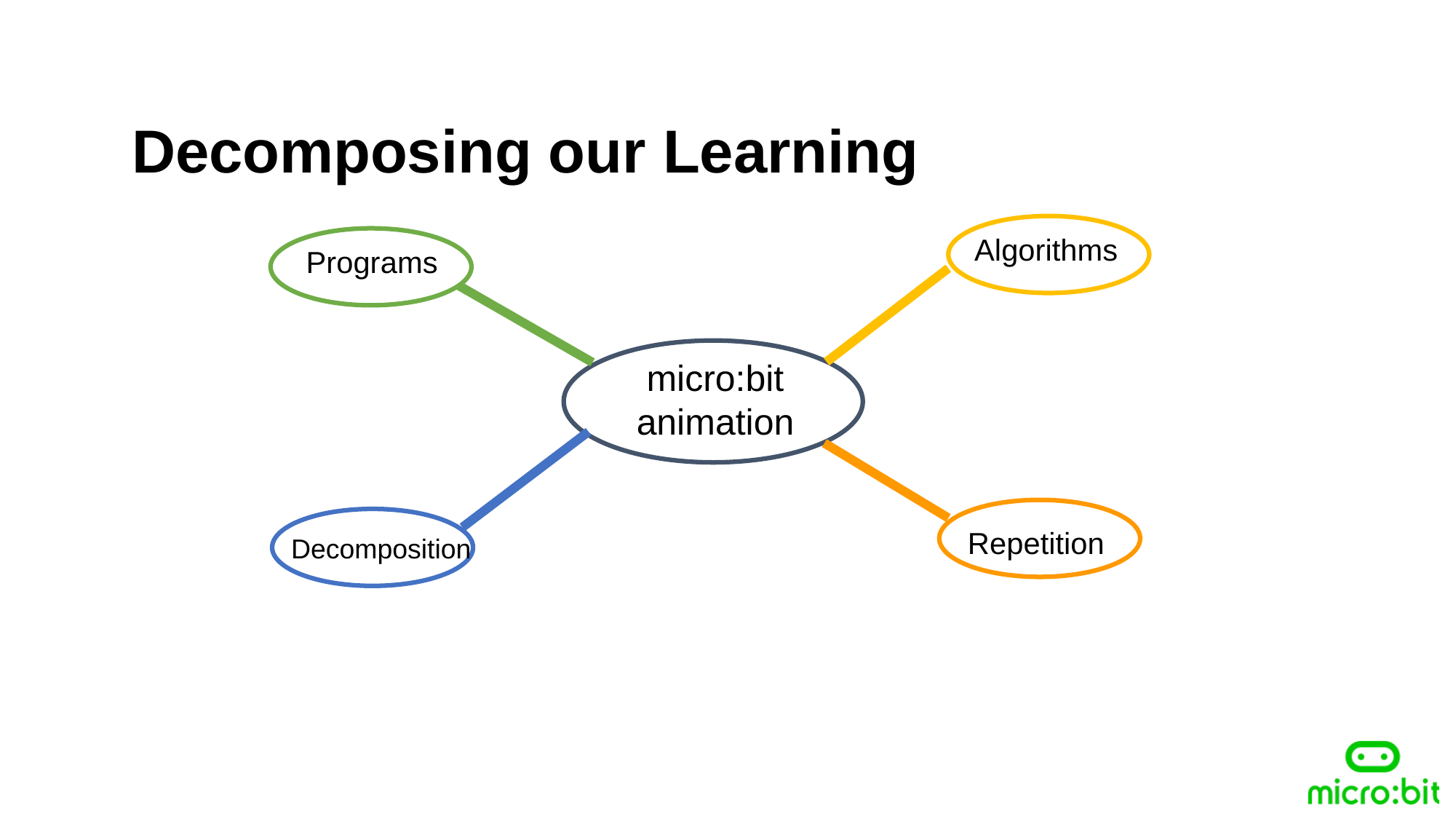

Decomposing our Learning

Algorithms

Programs

micro:bit animation

Repetition
Decomposition